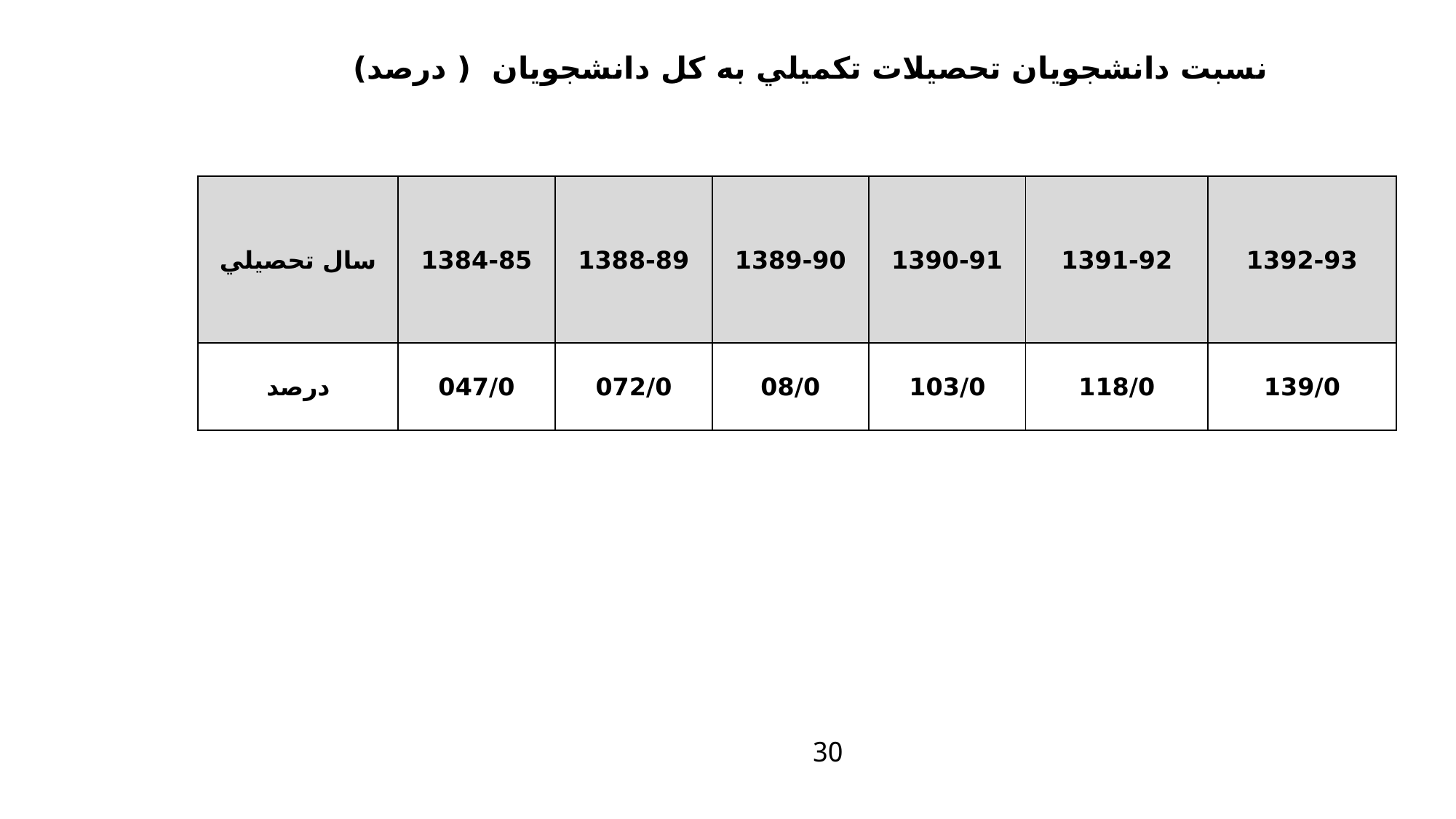

نسبت دانشجويان تحصيلات تكميلي به كل دانشجويان  ( درصد)
| سال تحصيلي | 1384-85 | 1388-89 | 1389-90 | 1390-91 | 1391-92 | 1392-93 |
| --- | --- | --- | --- | --- | --- | --- |
| درصد | 047/0 | 072/0 | 08/0 | 103/0 | 118/0 | 139/0 |
30